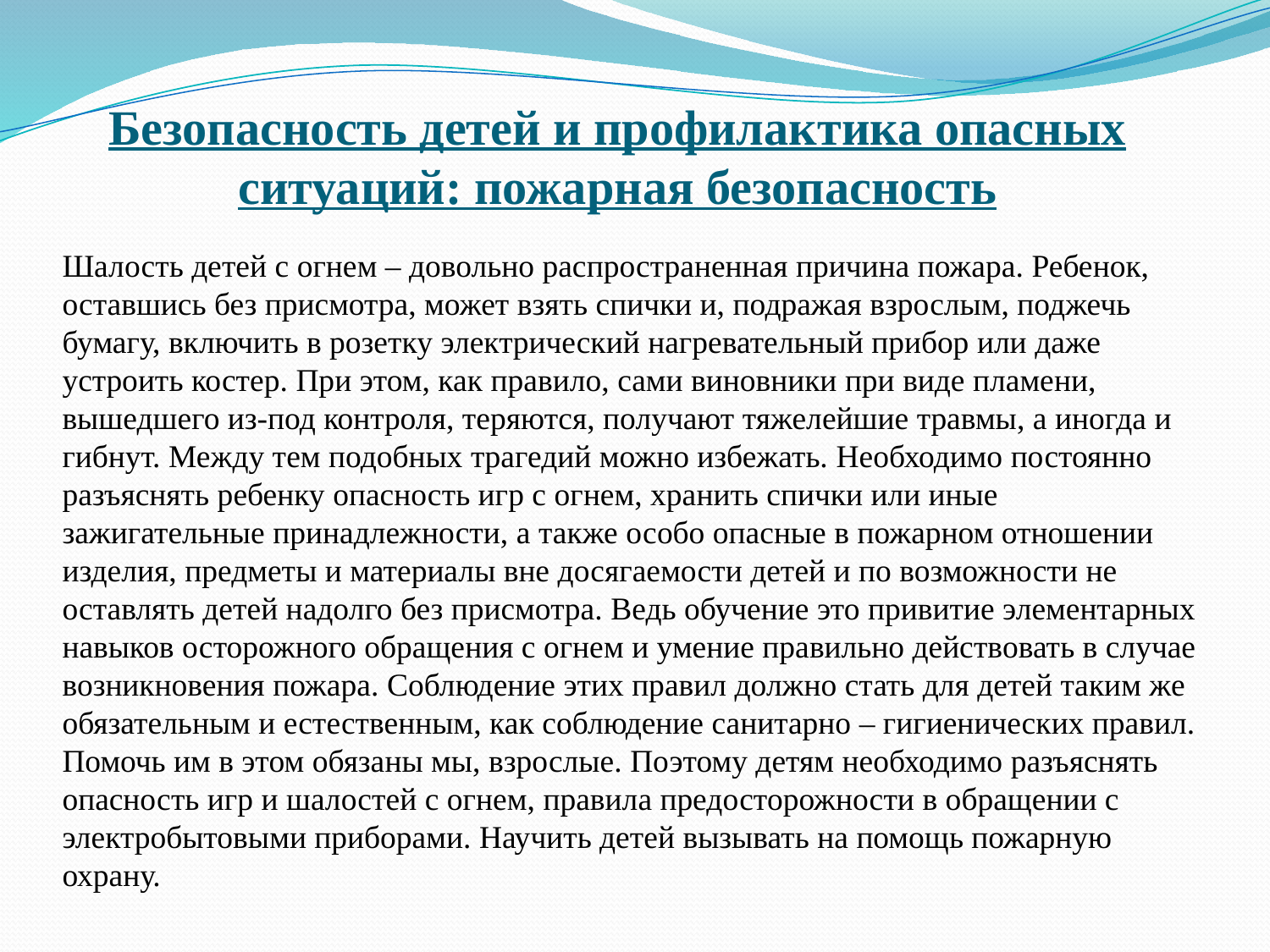

Безопасность детей и профилактика опасных ситуаций: пожарная безопасность
Шалость детей с огнем – довольно распространенная причина пожара. Ребенок, оставшись без присмотра, может взять спички и, подражая взрослым, поджечь бумагу, включить в розетку электрический нагревательный прибор или даже устроить костер. При этом, как правило, сами виновники при виде пламени, вышедшего из-под контроля, теряются, получают тяжелейшие травмы, а иногда и гибнут. Между тем подобных трагедий можно избежать. Необходимо постоянно разъяснять ребенку опасность игр с огнем, хранить спички или иные зажигательные принадлежности, а также особо опасные в пожарном отношении изделия, предметы и материалы вне досягаемости детей и по возможности не оставлять детей надолго без присмотра. Ведь обучение это привитие элементарных навыков осторожного обращения с огнем и умение правильно действовать в случае возникновения пожара. Соблюдение этих правил должно стать для детей таким же обязательным и естественным, как соблюдение санитарно – гигиенических правил. Помочь им в этом обязаны мы, взрослые. Поэтому детям необходимо разъяснять опасность игр и шалостей с огнем, правила предосторожности в обращении с электробытовыми приборами. Научить детей вызывать на помощь пожарную охрану.